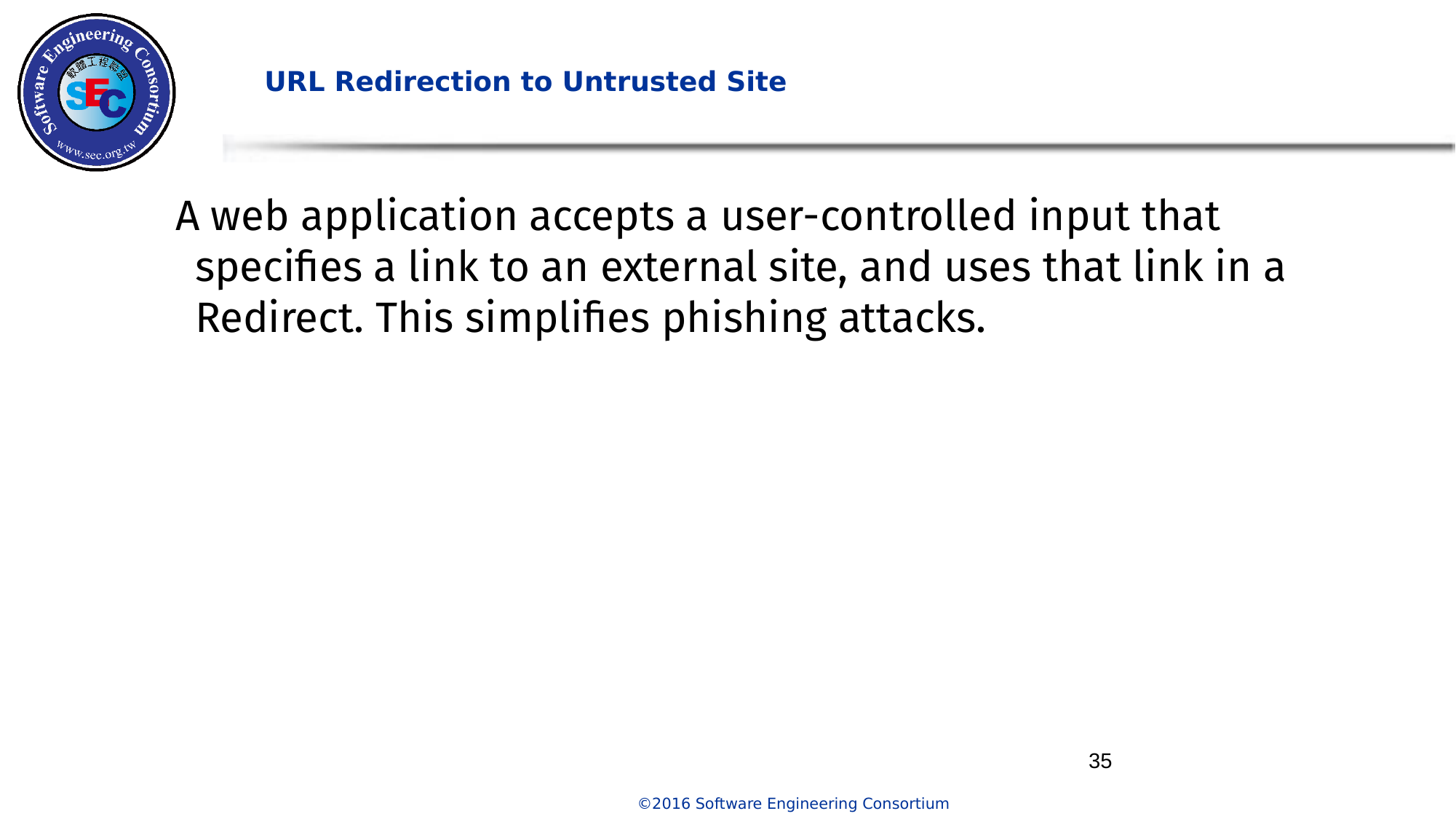

# URL Redirection to Untrusted Site
A web application accepts a user-controlled input that specifies a link to an external site, and uses that link in a Redirect. This simplifies phishing attacks.

35